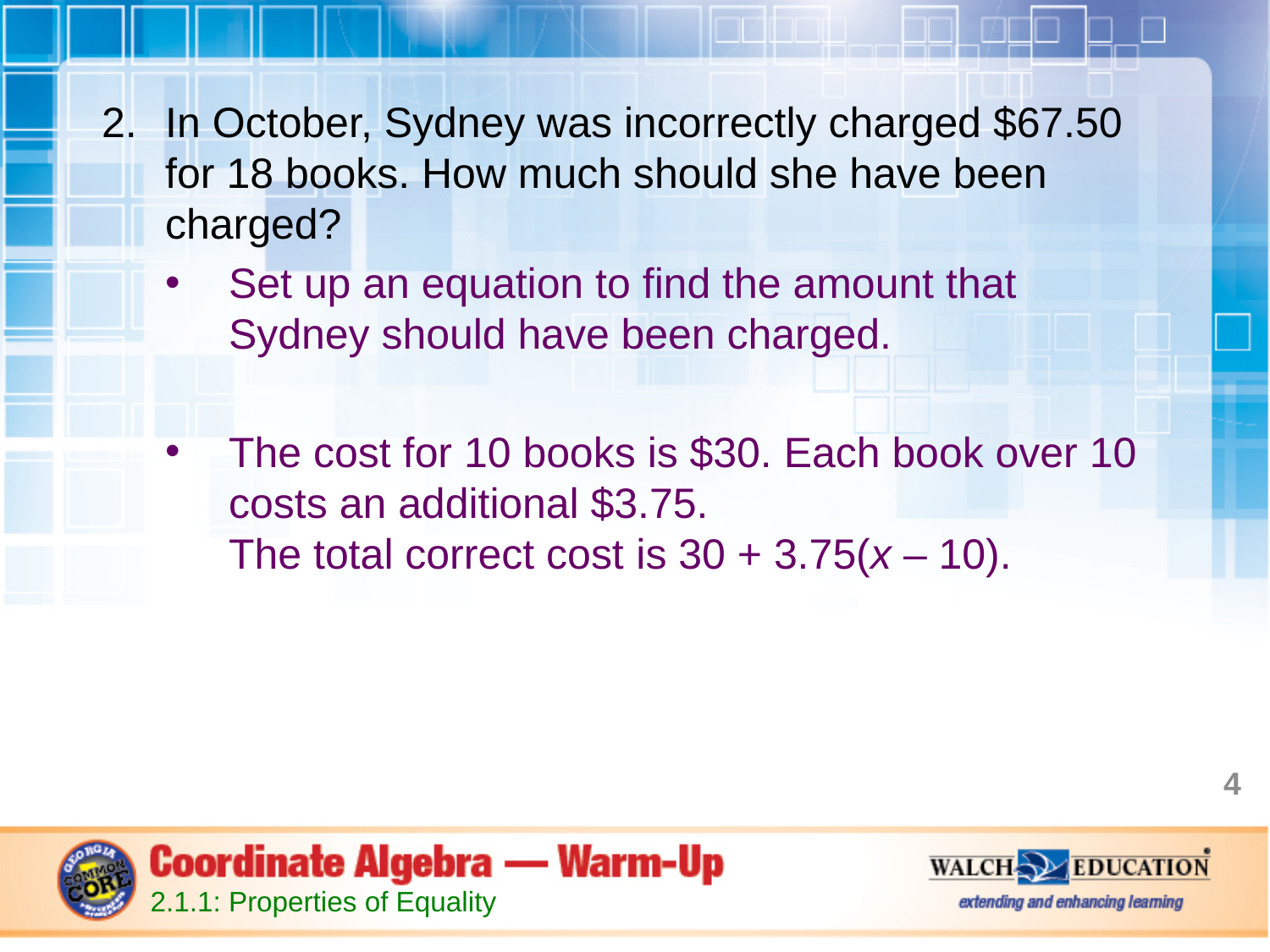

In October, Sydney was incorrectly charged $67.50 for 18 books. How much should she have been charged?
Set up an equation to find the amount that Sydney should have been charged.

The cost for 10 books is $30. Each book over 10 costs an additional $3.75.
The total correct cost is 30 + 3.75(x – 10).

4
2.1.1: Properties of Equality